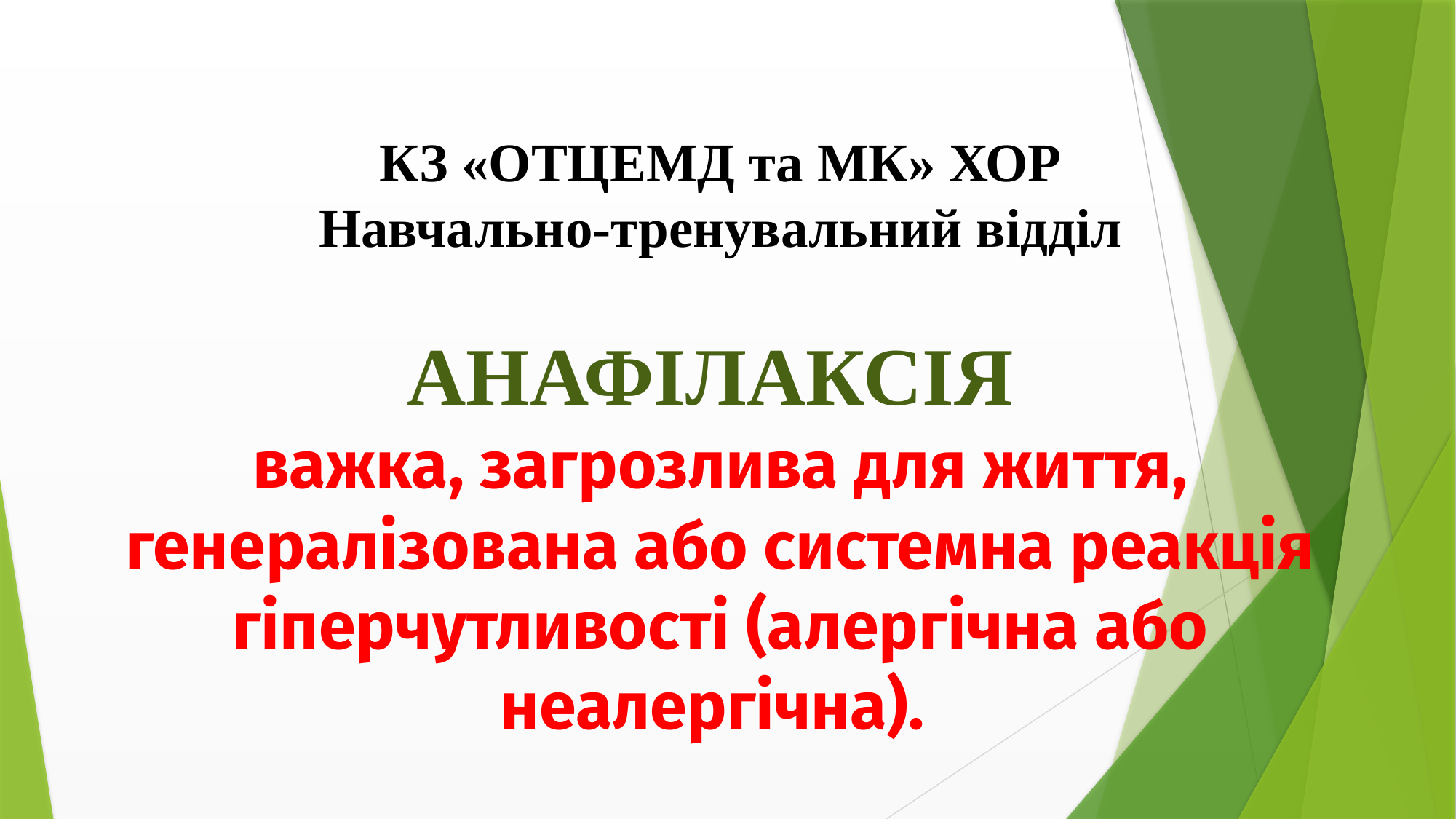

# КЗ «ОТЦЕМД та МК» ХОР Навчально-тренувальний відділ АНАФІЛАКСІЯ важка, загрозлива для життя, генералізована або системна реакція гіперчутливості (алергічна або неалергічна).